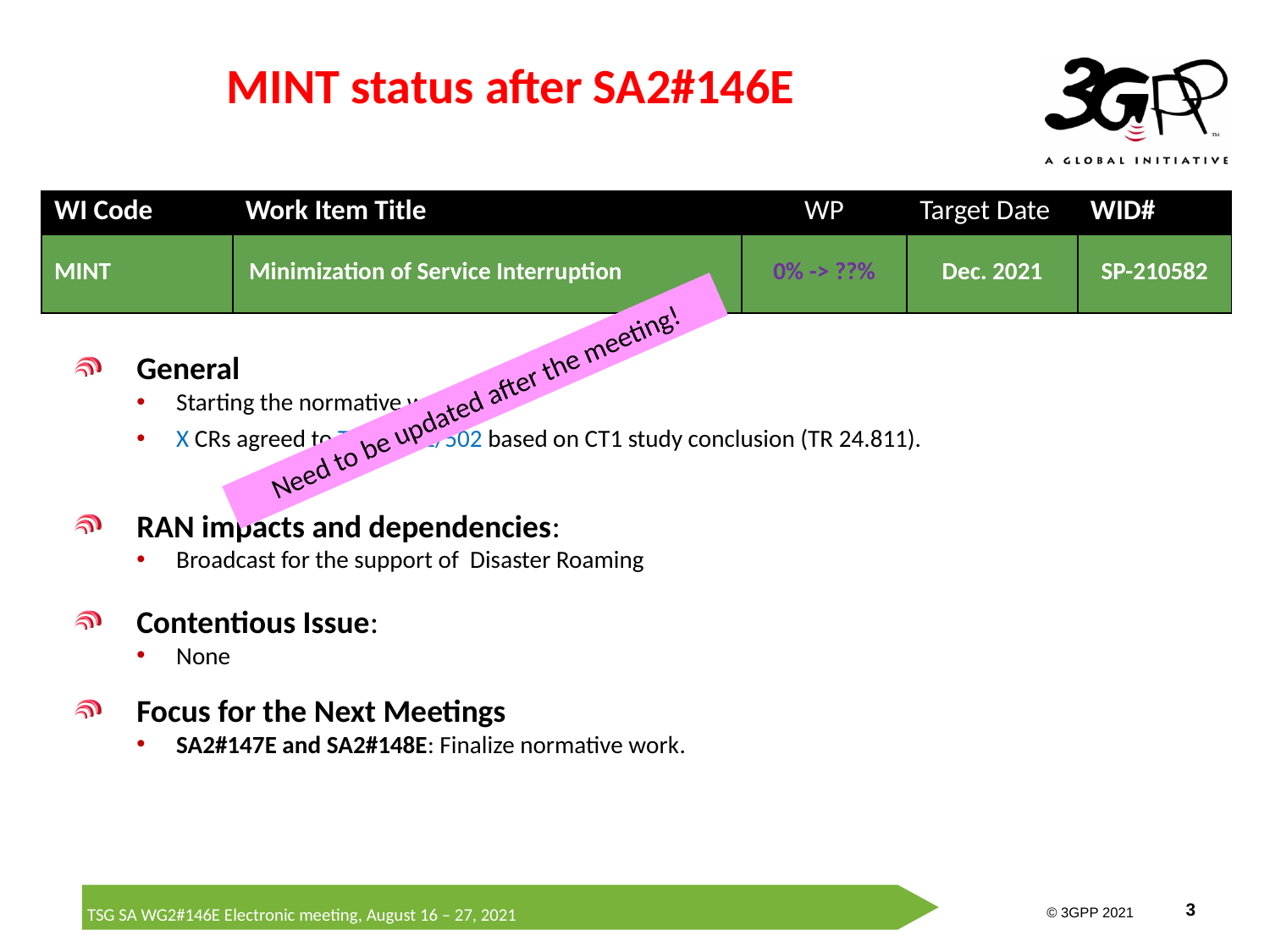

# MINT status after SA2#146E
| WI Code | Work Item Title | WP | Target Date | WID# |
| --- | --- | --- | --- | --- |
| MINT | Minimization of Service Interruption | 0% -> ??% | Dec. 2021 | SP-210582 |
General
Starting the normative work
X CRs agreed to TS 23.501/502 based on CT1 study conclusion (TR 24.811).

RAN impacts and dependencies:
Broadcast for the support of  Disaster Roaming

Contentious Issue:
None

Focus for the Next Meetings
SA2#147E and SA2#148E: Finalize normative work.

Need to be updated after the meeting!